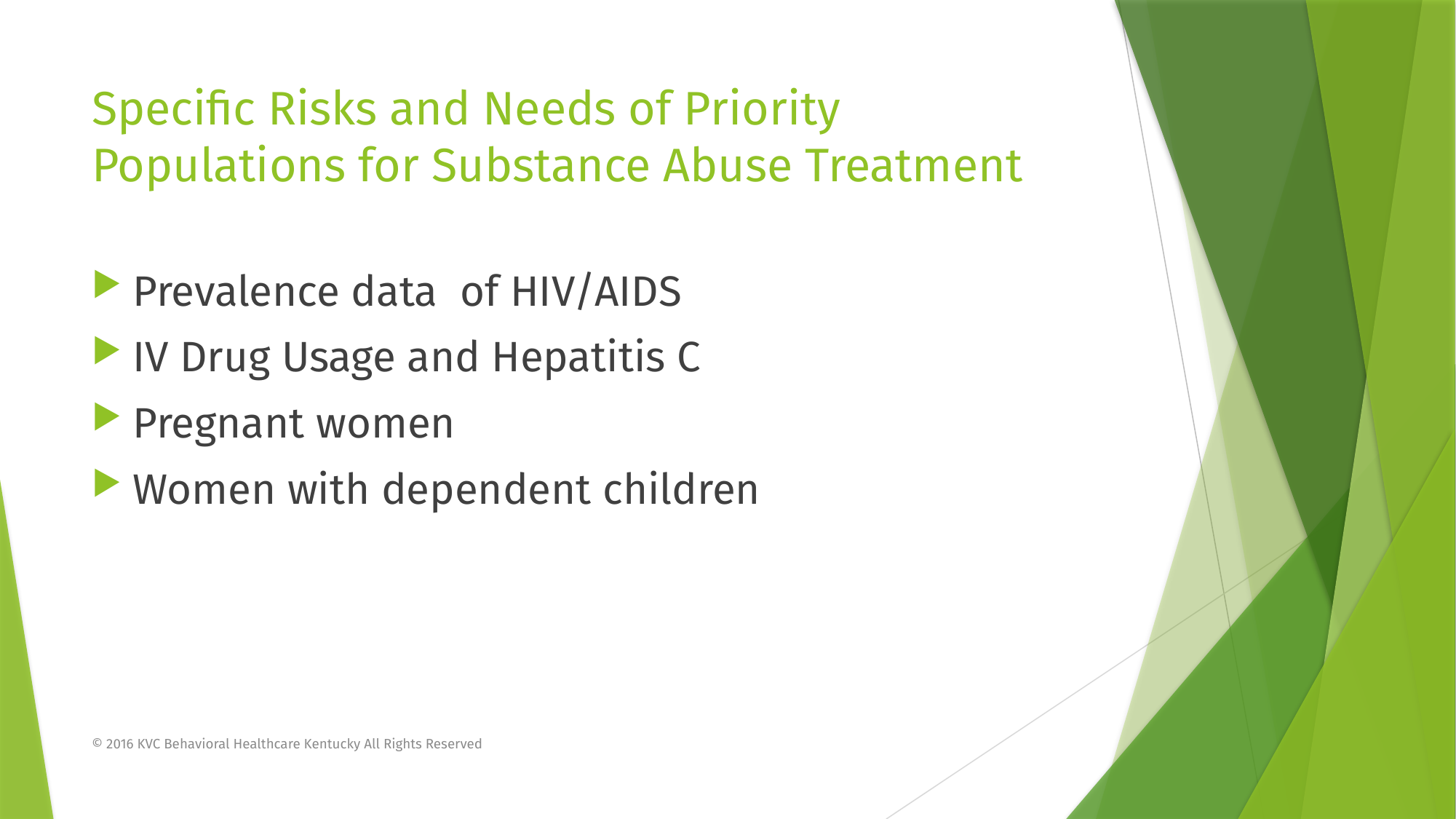

# Specific Risks and Needs of Priority Populations for Substance Abuse Treatment
Prevalence data  of HIV/AIDS
IV Drug Usage and Hepatitis C
Pregnant women
Women with dependent children
© 2016 KVC Behavioral Healthcare Kentucky All Rights Reserved